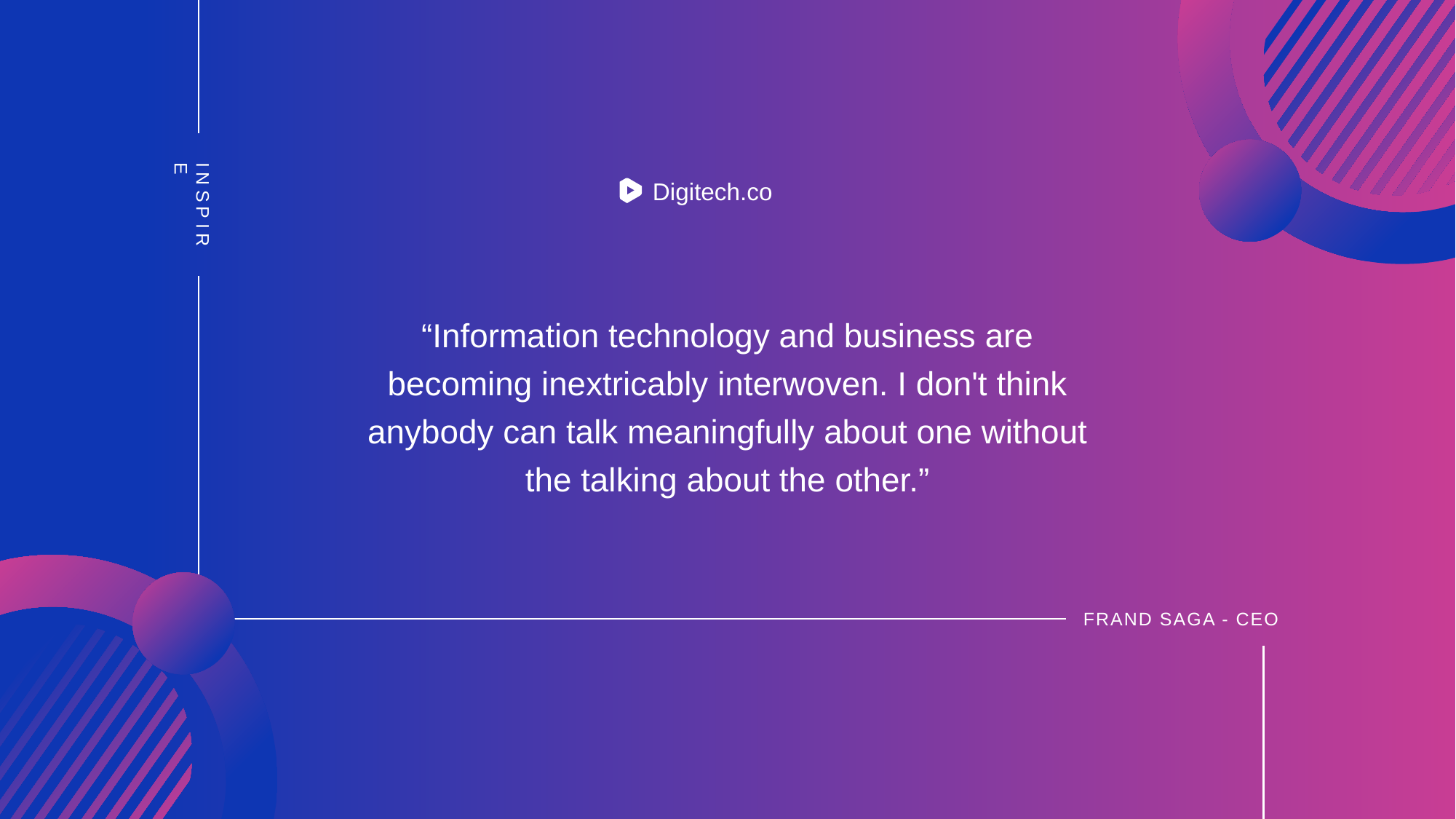

INSPIRE
Digitech.co

“Information technology and business are becoming inextricably interwoven. I don't think anybody can talk meaningfully about one without the talking about the other.”

FRAND SAGA - CEO